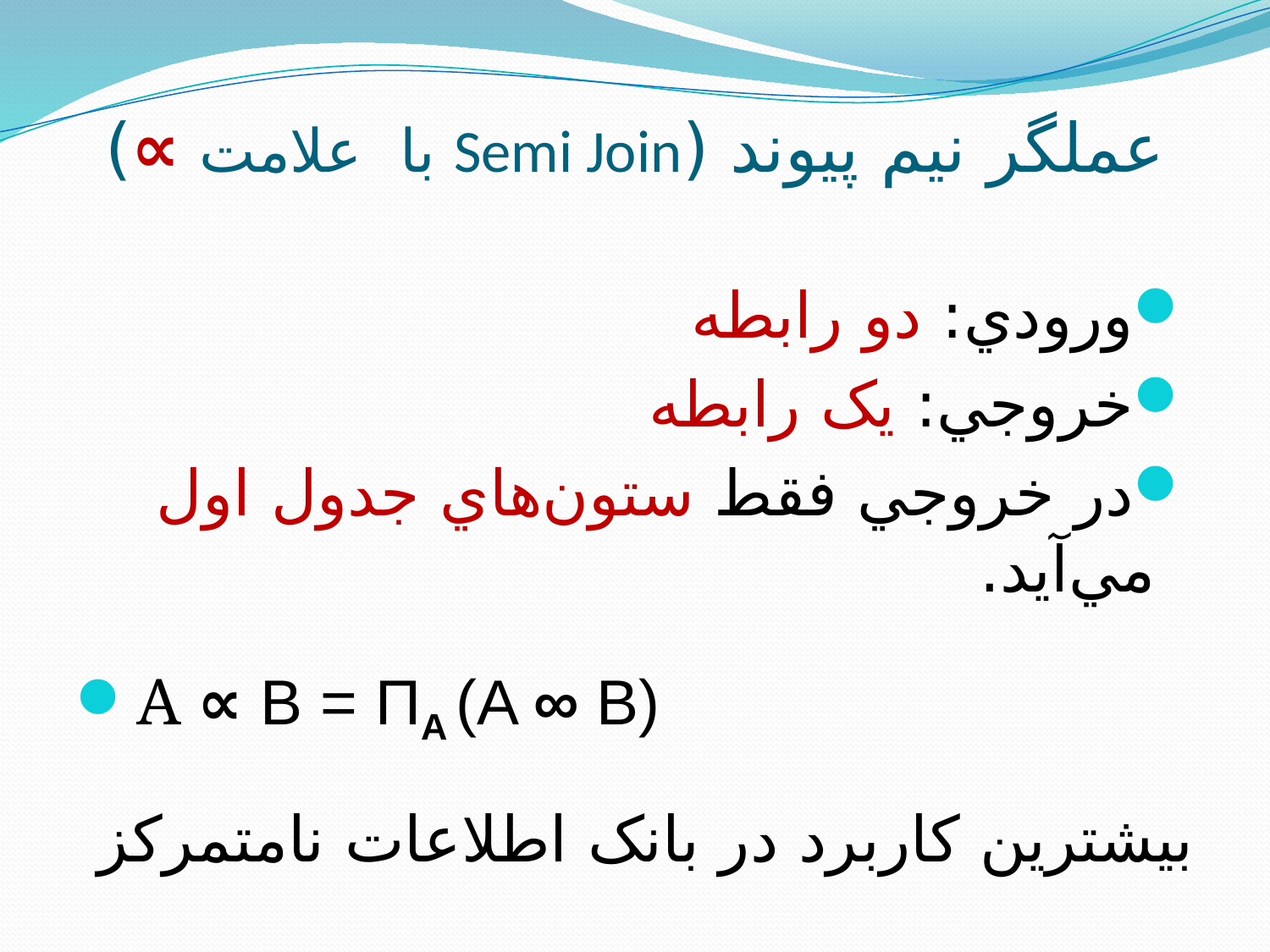

# عملگر نيم پيوند (Semi Join با  علامت ∝)
ورودي: دو رابطه
خروجي: يک رابطه
در خروجي فقط ستون‌هاي جدول اول مي‌آيد.
A ∝ B = ПA (A ∞ B)
بيشترين کاربرد در بانک اطلاعات نامتمرکز